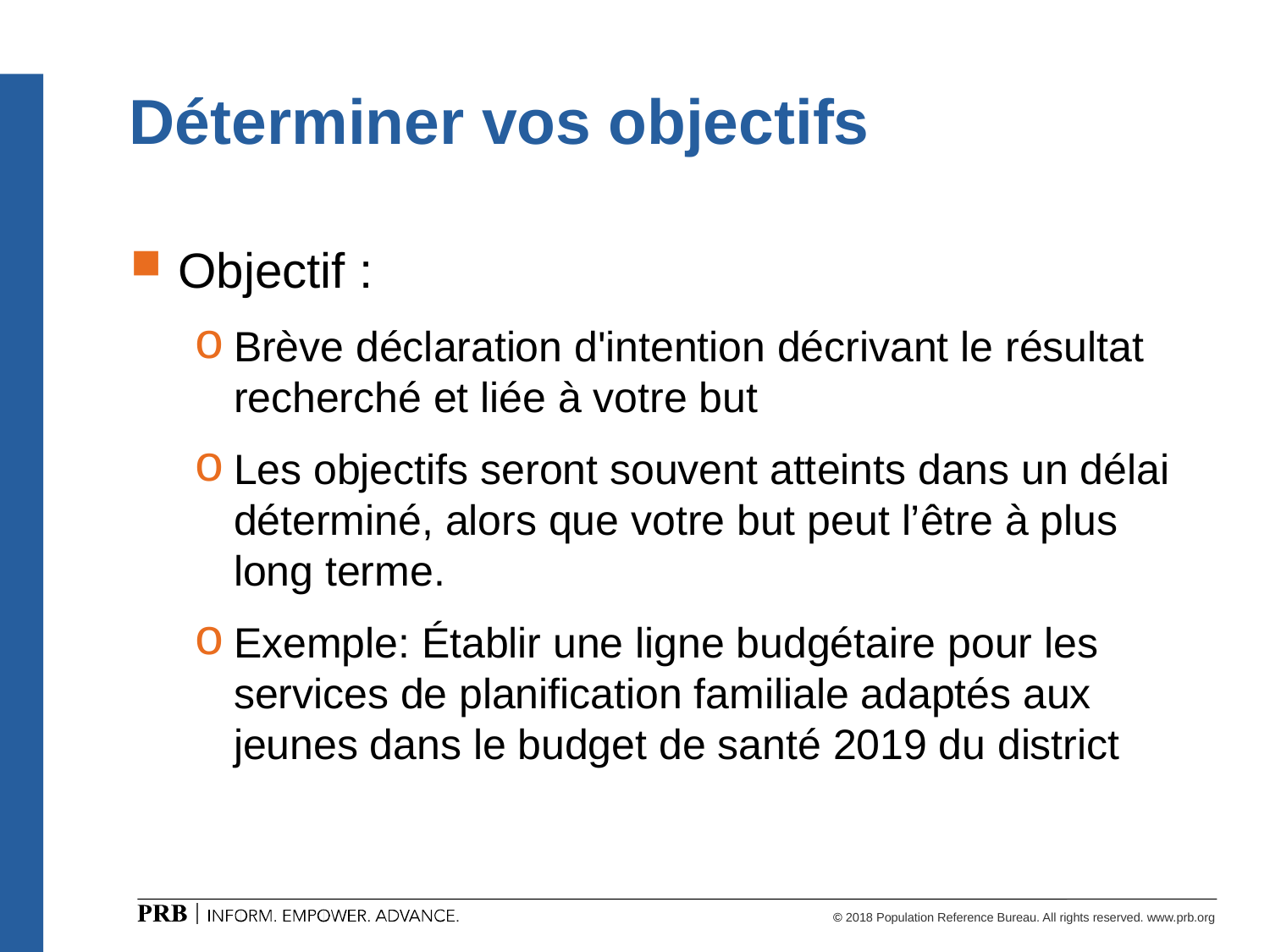

# Déterminer vos objectifs
Objectif :
Brève déclaration d'intention décrivant le résultat recherché et liée à votre but
Les objectifs seront souvent atteints dans un délai déterminé, alors que votre but peut l’être à plus long terme.
Exemple: Établir une ligne budgétaire pour les services de planification familiale adaptés aux jeunes dans le budget de santé 2019 du district